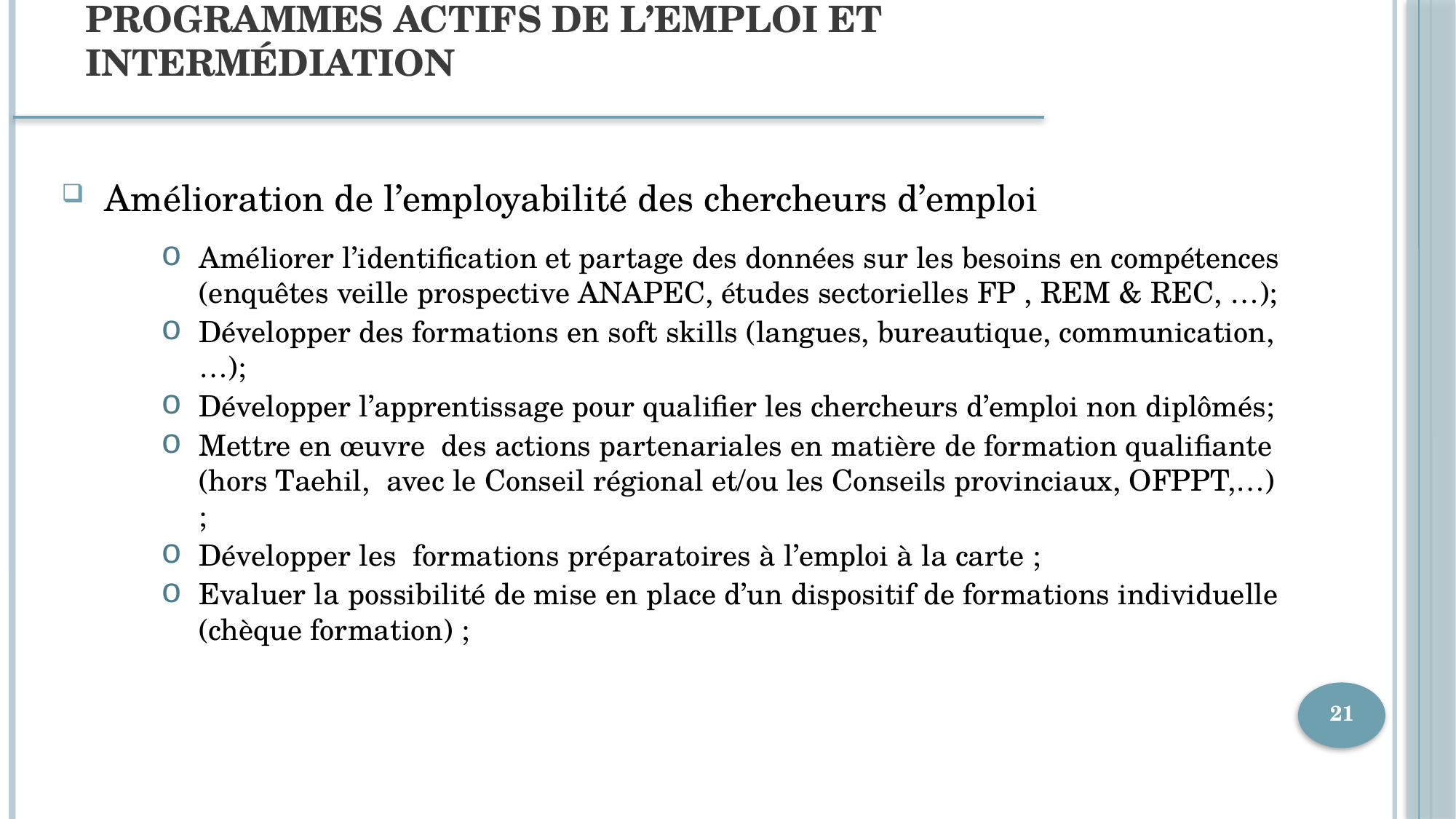

Programmes actifs de l’emploi et intermédiation
 Amélioration de l’employabilité des chercheurs d’emploi

Améliorer l’identification et partage des données sur les besoins en compétences (enquêtes veille prospective ANAPEC, études sectorielles FP , REM & REC, …);
Développer des formations en soft skills (langues, bureautique, communication,…);
Développer l’apprentissage pour qualifier les chercheurs d’emploi non diplômés;
Mettre en œuvre  des actions partenariales en matière de formation qualifiante (hors Taehil,  avec le Conseil régional et/ou les Conseils provinciaux, OFPPT,…) ;
Développer les  formations préparatoires à l’emploi à la carte ;
Evaluer la possibilité de mise en place d’un dispositif de formations individuelle (chèque formation) ;

21